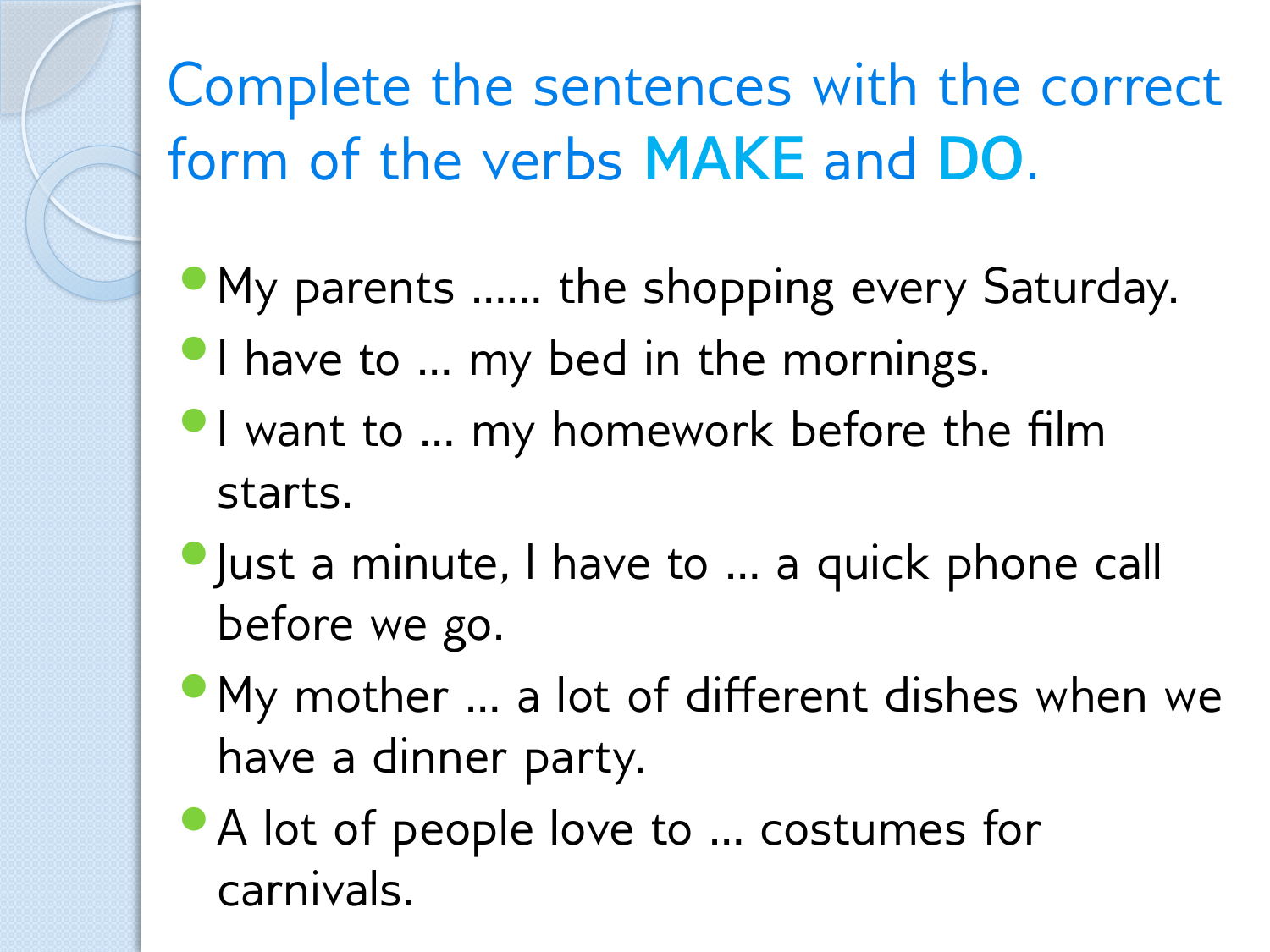

# Complete the sentences with the correct form of the verbs MAKE and DO.
My parents …… the shopping every Saturday.
I have to … my bed in the mornings.
I want to … my homework before the film starts.
Just a minute, I have to … a quick phone call before we go.
My mother … a lot of different dishes when we have a dinner party.
A lot of people love to … costumes for carnivals.